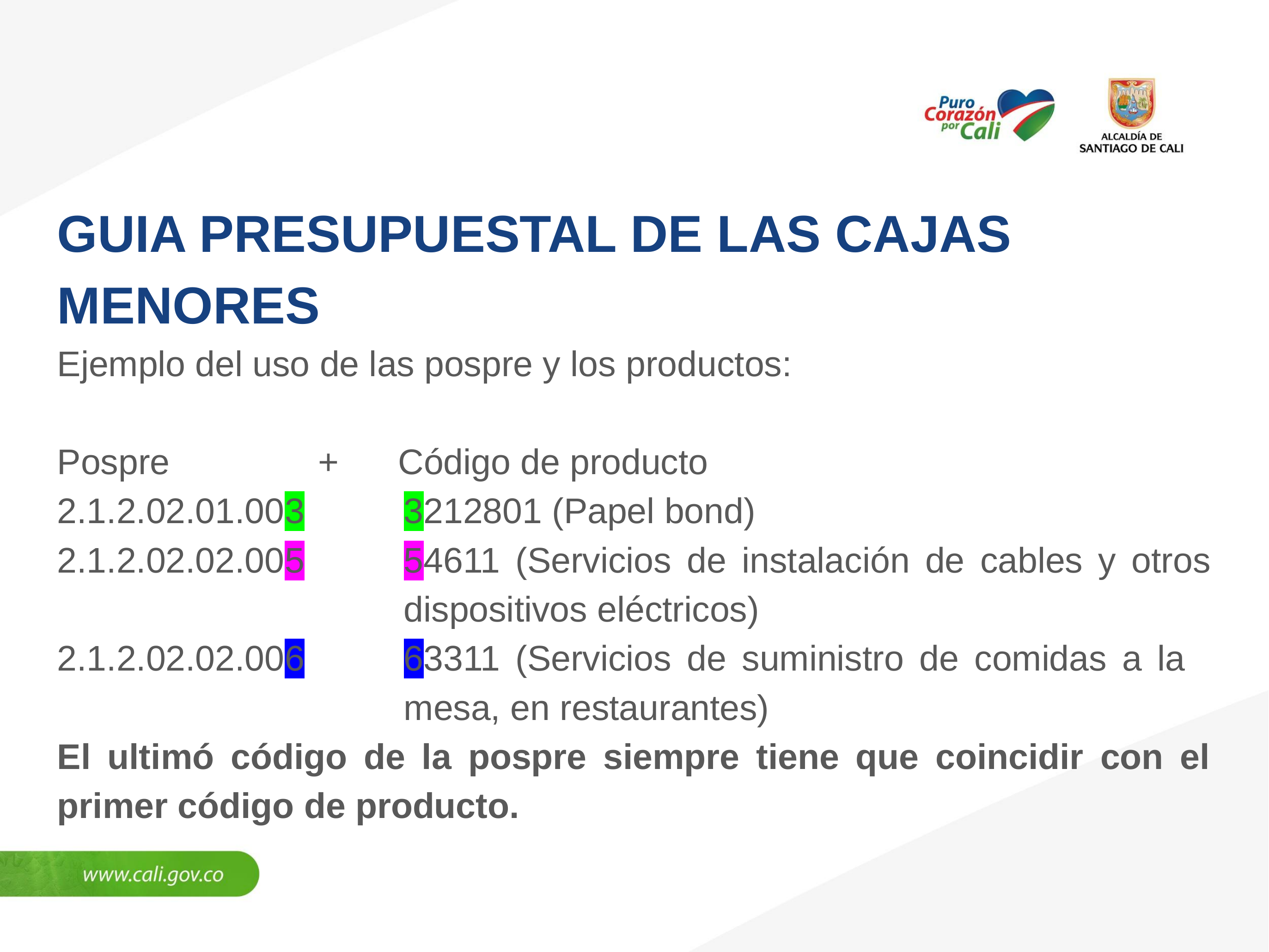

GUIA PRESUPUESTAL DE LAS CAJAS MENORES
Ejemplo del uso de las pospre y los productos:

Pospre               +      Código de producto
2.1.2.02.01.003 		3212801 (Papel bond)
2.1.2.02.02.005		54611 (Servicios de instalación de cables y otros 					dispositivos eléctricos)
2.1.2.02.02.006		63311 (Servicios de suministro de comidas a la 						mesa, en restaurantes)
El ultimó código de la pospre siempre tiene que coincidir con el primer código de producto.